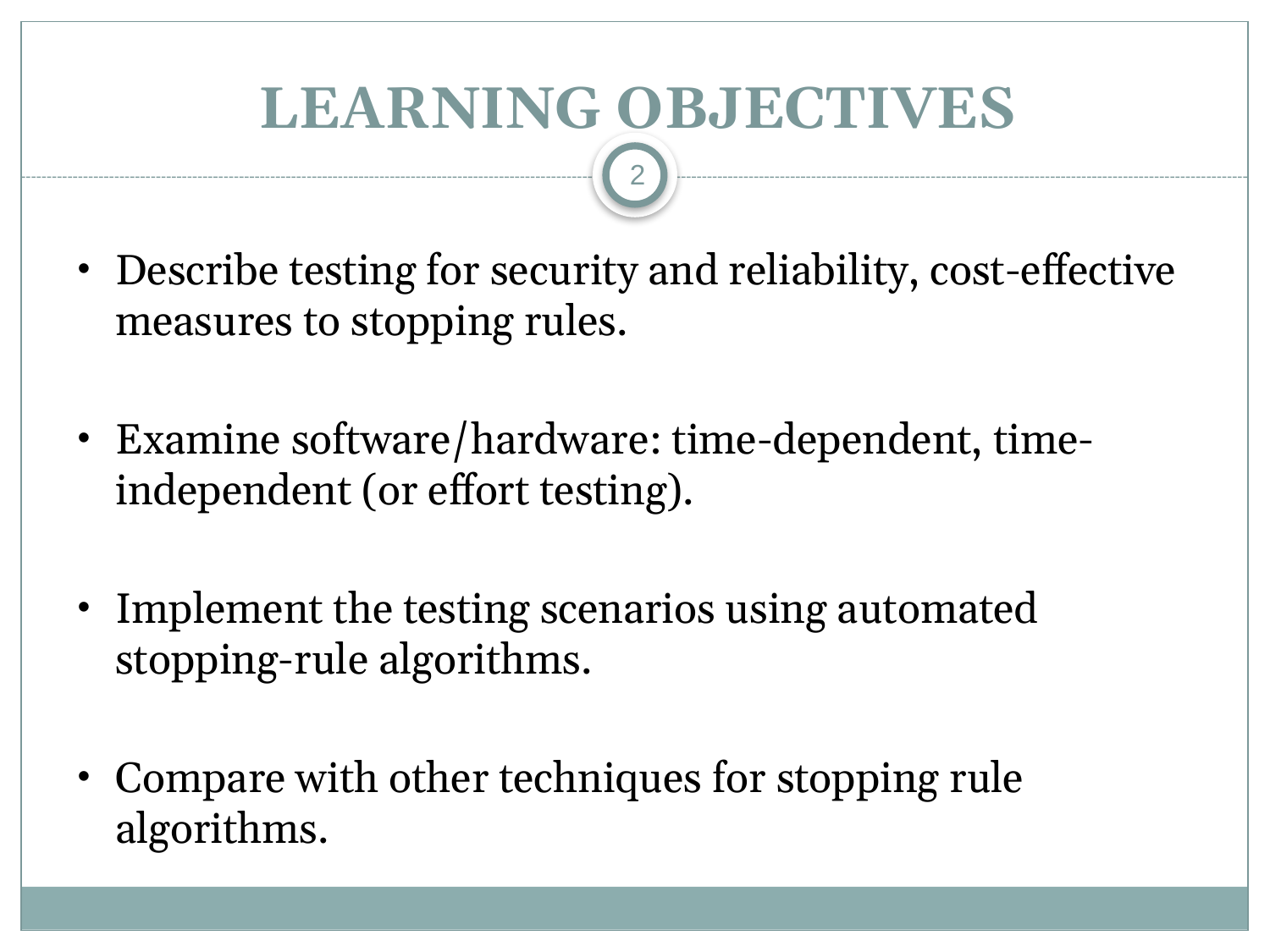

# Learning Objectives
2
Describe testing for security and reliability, cost-effective measures to stopping rules.

Examine software/hardware: time-dependent, time-independent (or effort testing).

Implement the testing scenarios using automated stopping-rule algorithms.

Compare with other techniques for stopping rule algorithms.